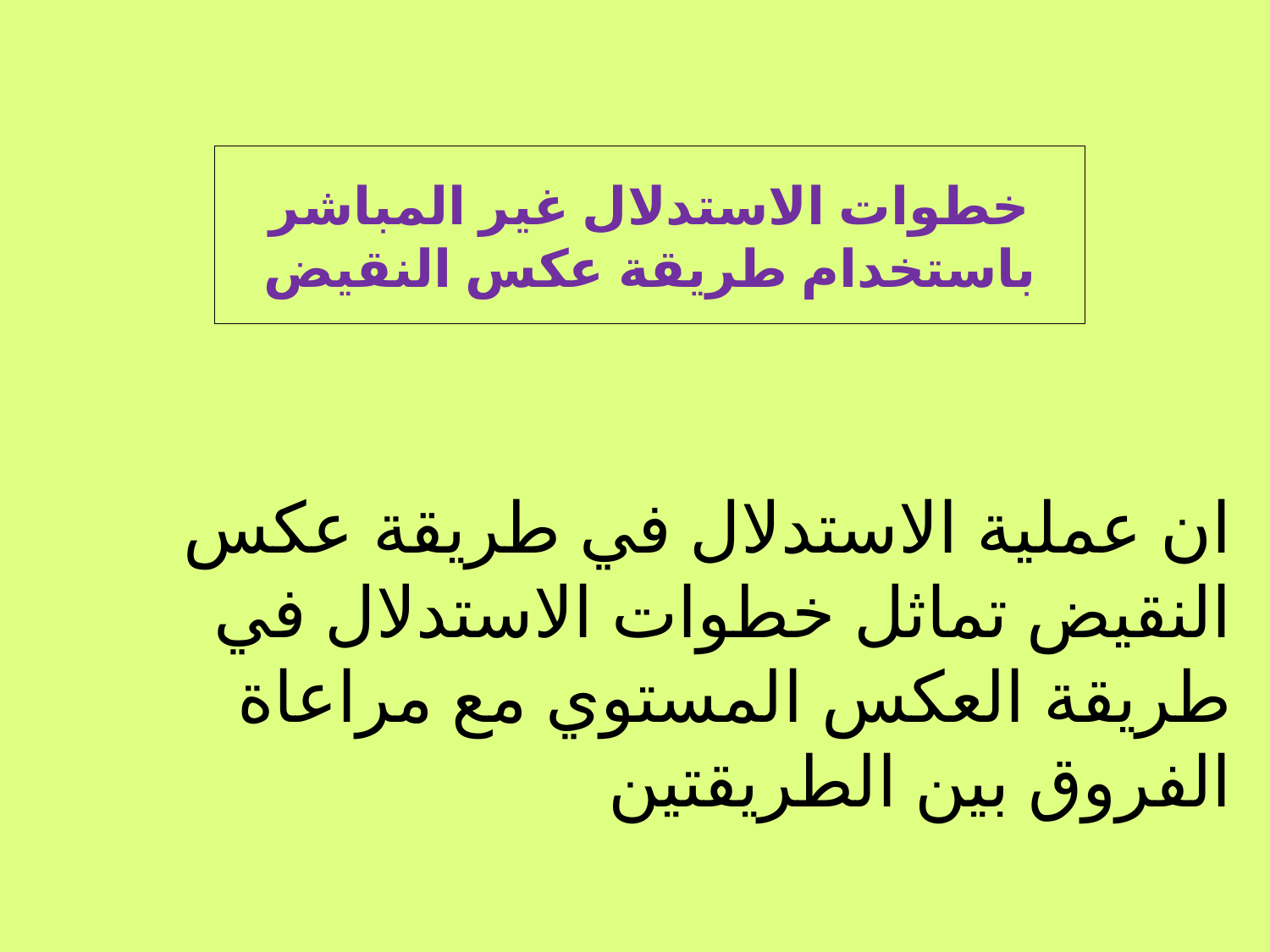

# خطوات الاستدلال غير المباشر باستخدام طريقة عكس النقيض
ان عملية الاستدلال في طريقة عكس النقيض تماثل خطوات الاستدلال في طريقة العكس المستوي مع مراعاة الفروق بين الطريقتين